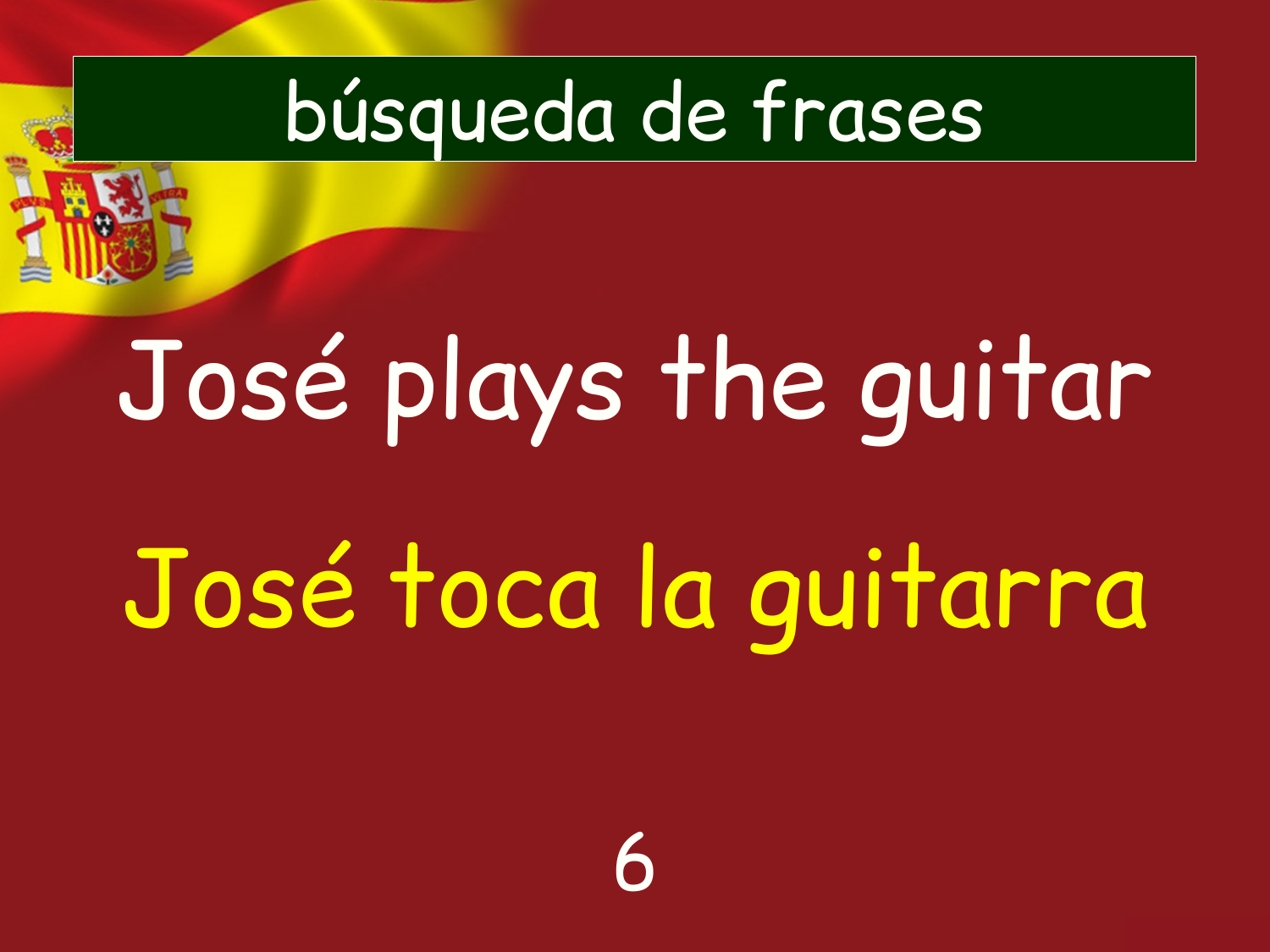

búsqueda de frases
José plays the guitar
José toca la guitarra
6